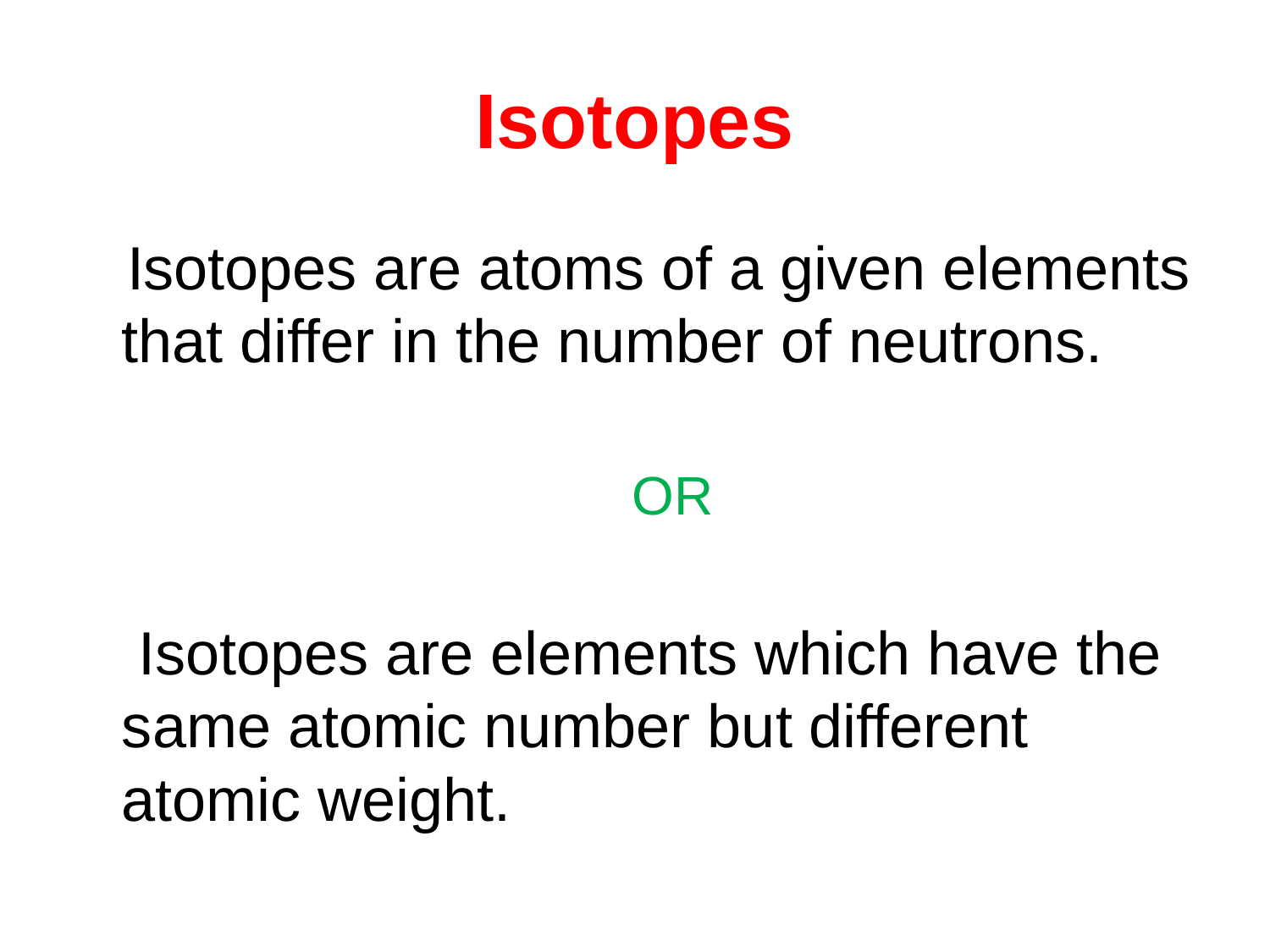

# Isotopes
   Isotopes are atoms of a given elements that differ in the number of neutrons.

                                     OR

    Isotopes are elements which have the same atomic number but different atomic weight.